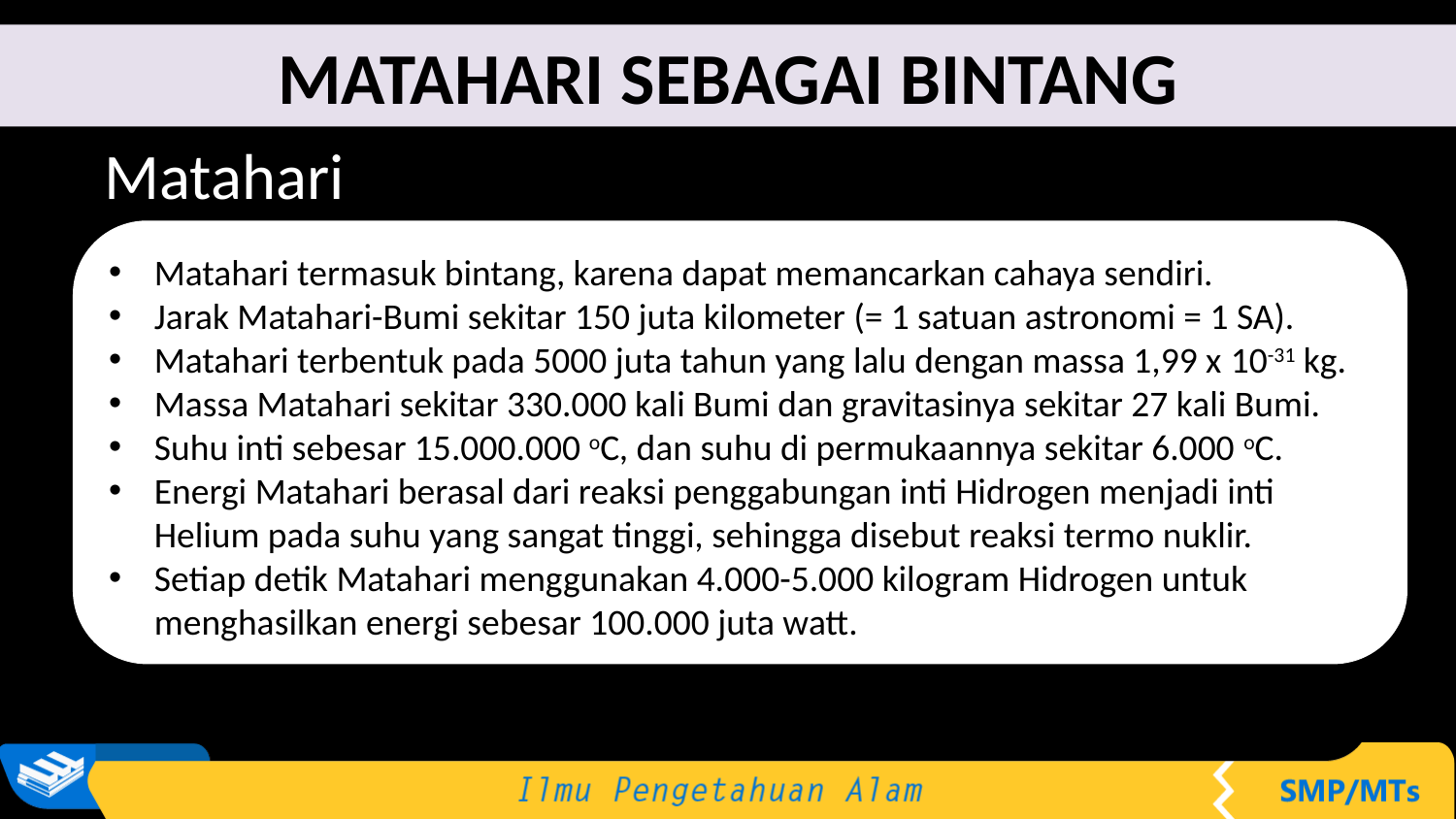

MATAHARI SEBAGAI BINTANG
Matahari
Matahari termasuk bintang, karena dapat memancarkan cahaya sendiri.
Jarak Matahari-Bumi sekitar 150 juta kilometer (= 1 satuan astronomi = 1 SA).
Matahari terbentuk pada 5000 juta tahun yang lalu dengan massa 1,99 x 10-31 kg.
Massa Matahari sekitar 330.000 kali Bumi dan gravitasinya sekitar 27 kali Bumi.
Suhu inti sebesar 15.000.000 oC, dan suhu di permukaannya sekitar 6.000 oC.
Energi Matahari berasal dari reaksi penggabungan inti Hidrogen menjadi inti Helium pada suhu yang sangat tinggi, sehingga disebut reaksi termo nuklir.
Setiap detik Matahari menggunakan 4.000-5.000 kilogram Hidrogen untuk menghasilkan energi sebesar 100.000 juta watt.